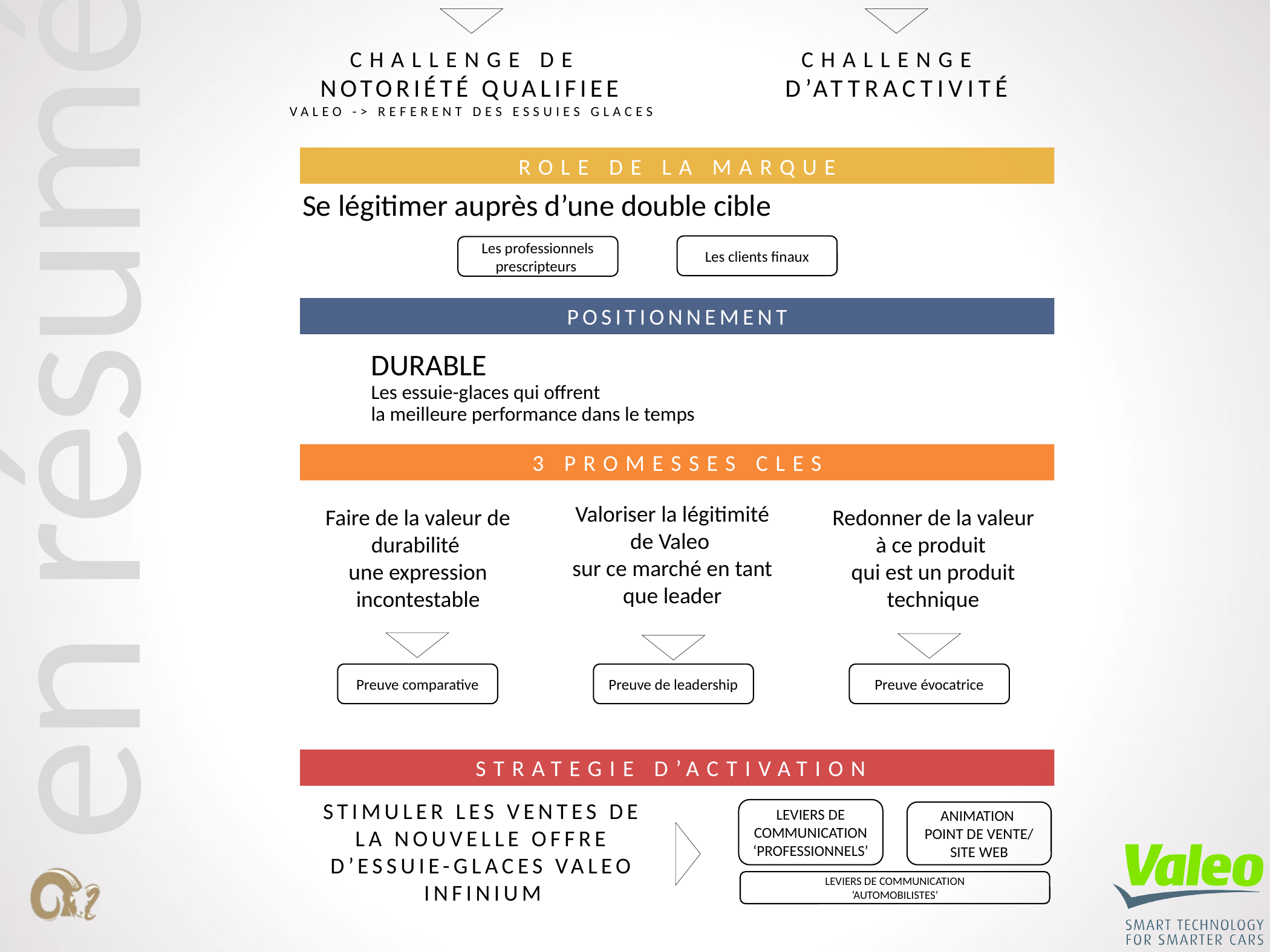

CHALLENGE DE
NOTORIÉTÉ QUALIFIEE
VALEO -> REFERENT DES ESSUIES GLACES
CHALLENGE
D’ATTRACTIVITÉ
ROLE DE LA MARQUE
Se légitimer auprès d’une double cible
Les clients finaux
Les professionnels prescripteurs
POSITIONNEMENT
	DURABLE
Les essuie-glaces qui offrent
la meilleure performance dans le temps
# en résumé
3 PROMESSES CLES
Valoriser la légitimité de Valeo
sur ce marché en tant que leader
Faire de la valeur de durabilité
une expression incontestable
Redonner de la valeur à ce produit
qui est un produit technique

Preuve comparative
Preuve de leadership
Preuve évocatrice
STRATEGIE D’ACTIVATION
STIMULER LES VENTES DE LA NOUVELLE OFFRE D’ESSUIE-GLACES VALEO INFINIUM
LEVIERS DE
COMMUNICATION ‘PROFESSIONNELS’
ANIMATION
POINT DE VENTE/
SITE WEB

LEVIERS DE COMMUNICATION
‘AUTOMOBILISTES’